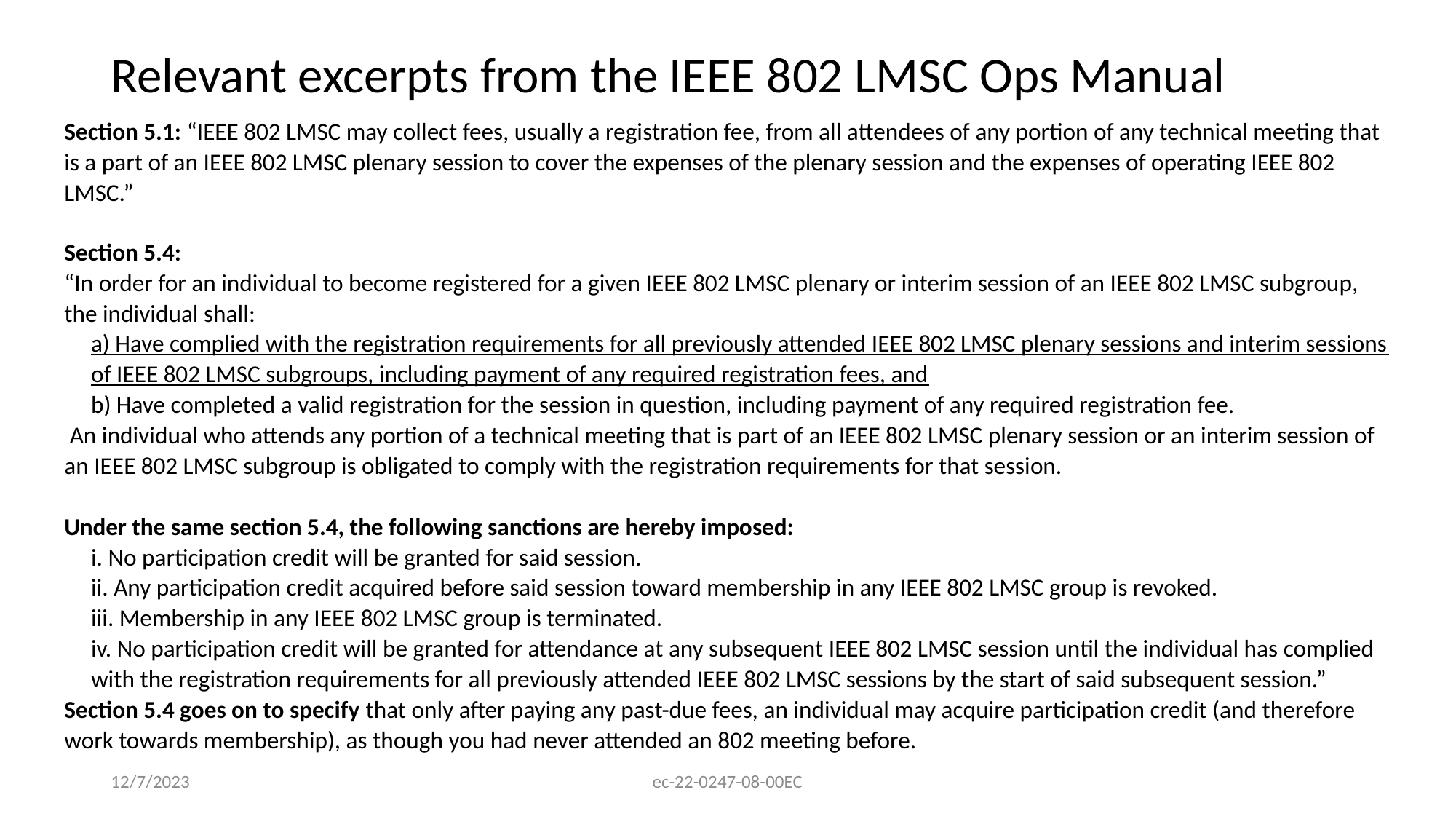

# Relevant excerpts from the IEEE 802 LMSC Ops Manual
Section 5.1: “IEEE 802 LMSC may collect fees, usually a registration fee, from all attendees of any portion of any technical meeting that is a part of an IEEE 802 LMSC plenary session to cover the expenses of the plenary session and the expenses of operating IEEE 802 LMSC.”
Section 5.4:
“In order for an individual to become registered for a given IEEE 802 LMSC plenary or interim session of an IEEE 802 LMSC subgroup, the individual shall:
a) Have complied with the registration requirements for all previously attended IEEE 802 LMSC plenary sessions and interim sessions of IEEE 802 LMSC subgroups, including payment of any required registration fees, and
b) Have completed a valid registration for the session in question, including payment of any required registration fee.
 An individual who attends any portion of a technical meeting that is part of an IEEE 802 LMSC plenary session or an interim session of an IEEE 802 LMSC subgroup is obligated to comply with the registration requirements for that session.
Under the same section 5.4, the following sanctions are hereby imposed:
i. No participation credit will be granted for said session.
ii. Any participation credit acquired before said session toward membership in any IEEE 802 LMSC group is revoked.
iii. Membership in any IEEE 802 LMSC group is terminated.
iv. No participation credit will be granted for attendance at any subsequent IEEE 802 LMSC session until the individual has complied with the registration requirements for all previously attended IEEE 802 LMSC sessions by the start of said subsequent session.”
Section 5.4 goes on to specify that only after paying any past-due fees, an individual may acquire participation credit (and therefore work towards membership), as though you had never attended an 802 meeting before.
12/7/2023
ec-22-0247-08-00EC